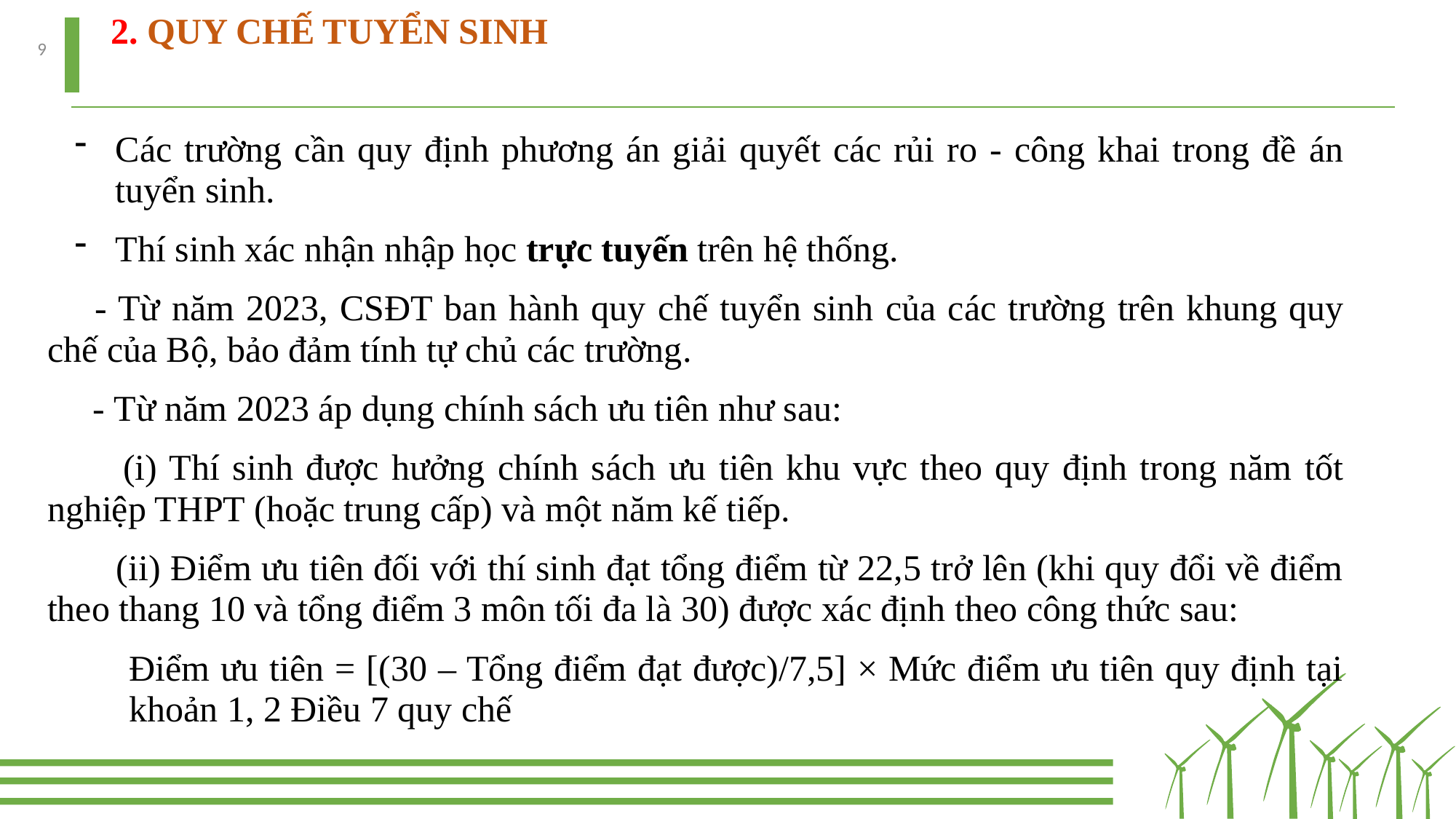

# 2. QUY CHẾ TUYỂN SINH
9
Các trường cần quy định phương án giải quyết các rủi ro - công khai trong đề án tuyển sinh.
Thí sinh xác nhận nhập học trực tuyến trên hệ thống.
    - Từ năm 2023, CSĐT ban hành quy chế tuyển sinh của các trường trên khung quy chế của Bộ, bảo đảm tính tự chủ các trường.
     - Từ năm 2023 áp dụng chính sách ưu tiên như sau:
      (i) Thí sinh được hưởng chính sách ưu tiên khu vực theo quy định trong năm tốt nghiệp THPT (hoặc trung cấp) và một năm kế tiếp.
       (ii) Điểm ưu tiên đối với thí sinh đạt tổng điểm từ 22,5 trở lên (khi quy đổi về điểm theo thang 10 và tổng điểm 3 môn tối đa là 30) được xác định theo công thức sau:
Điểm ưu tiên = [(30 – Tổng điểm đạt được)/7,5] × Mức điểm ưu tiên quy định tại khoản 1, 2 Điều 7 quy chế